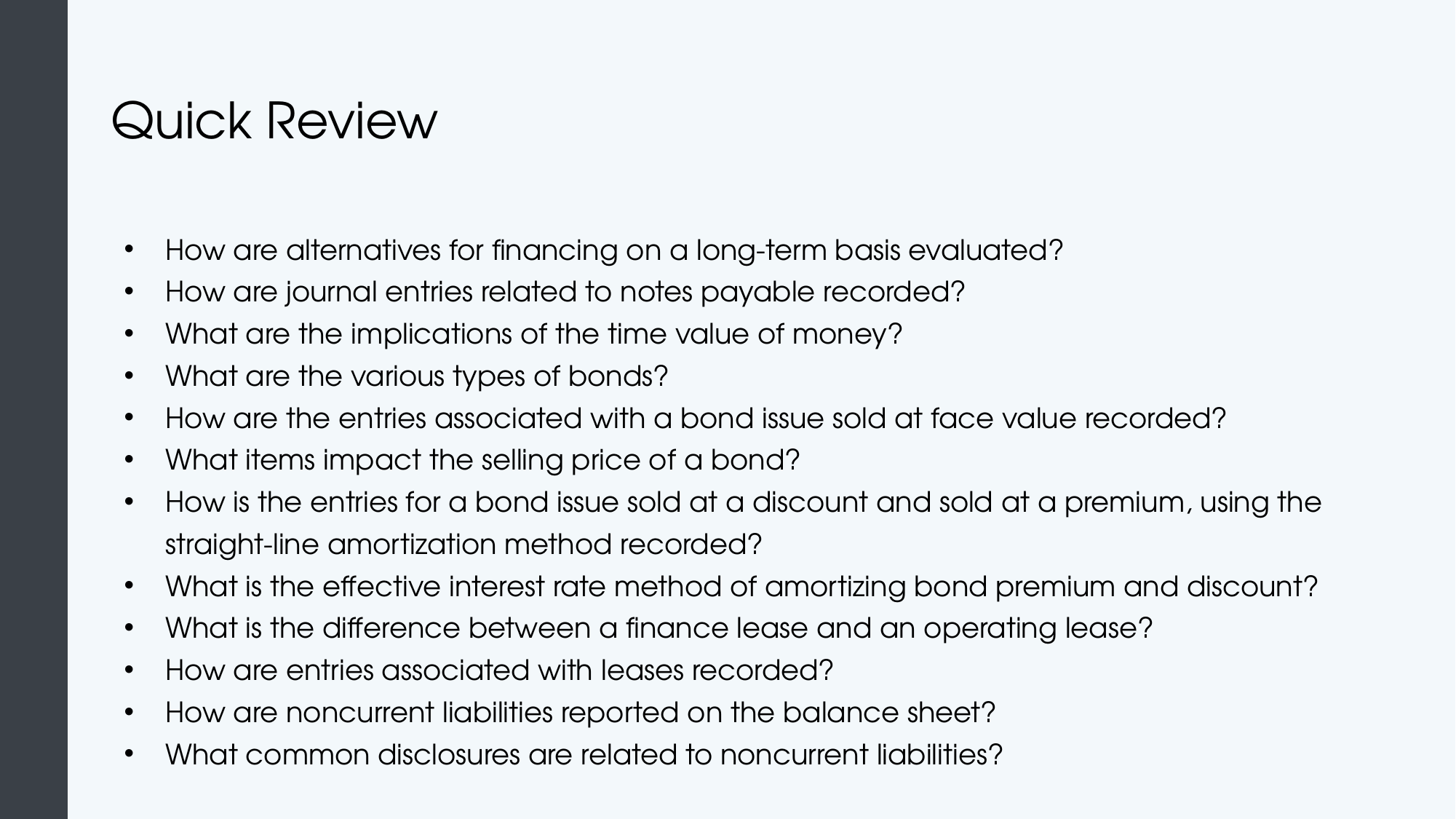

# Quick Review
How are alternatives for financing on a long-term basis evaluated?
How are journal entries related to notes payable recorded?
What are the implications of the time value of money?
What are the various types of bonds?
How are the entries associated with a bond issue sold at face value recorded?
What items impact the selling price of a bond?
How is the entries for a bond issue sold at a discount and sold at a premium, using the straight-line amortization method recorded?
What is the effective interest rate method of amortizing bond premium and discount?
What is the difference between a finance lease and an operating lease?
How are entries associated with leases recorded?
How are noncurrent liabilities reported on the balance sheet?
What common disclosures are related to noncurrent liabilities?